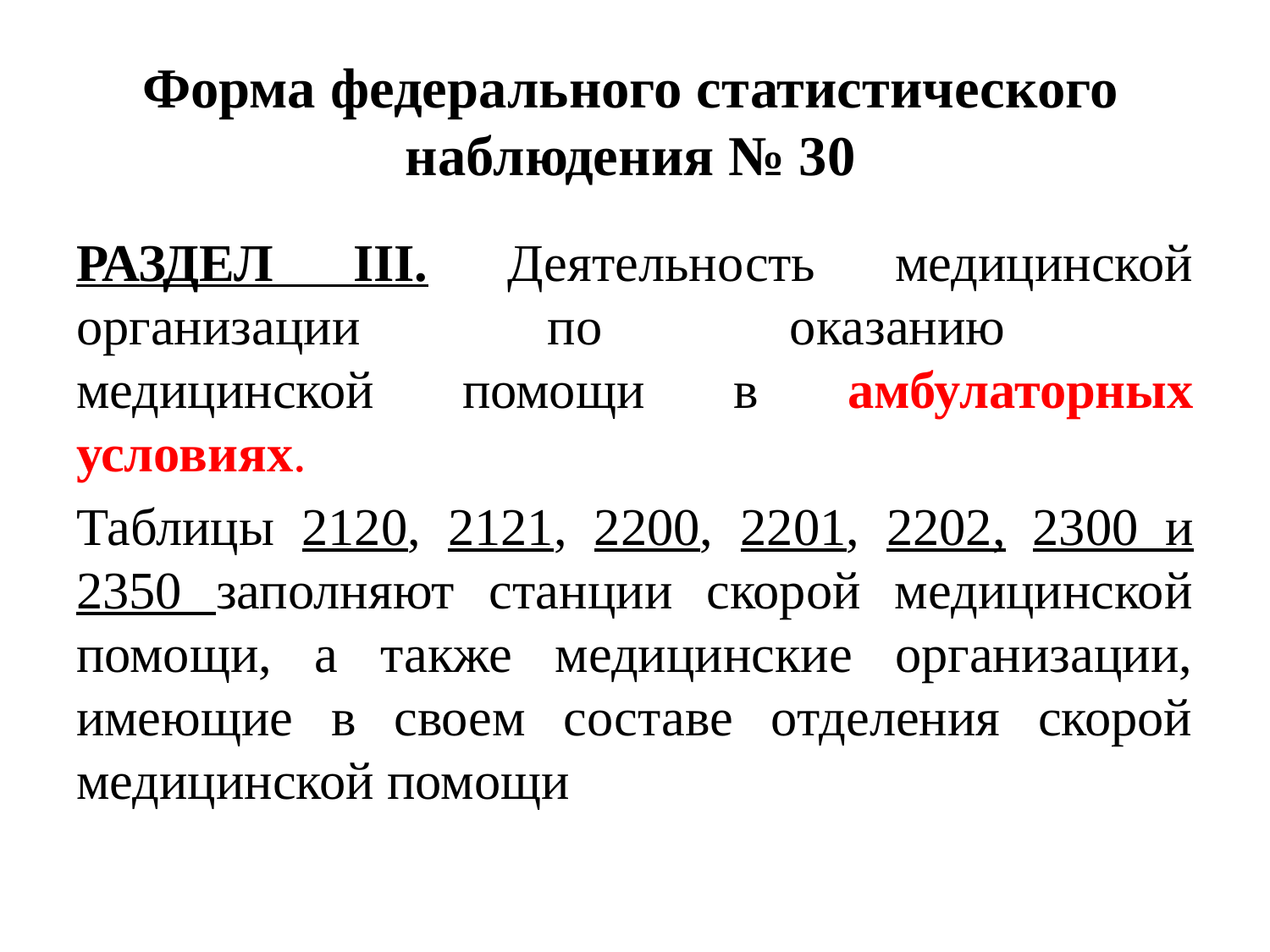

# Форма федерального статистического наблюдения № 30
РАЗДЕЛ III. Деятельность медицинской организации по оказанию
медицинской помощи в амбулаторных условиях.
Таблицы 2120, 2121, 2200, 2201, 2202, 2300 и 2350 заполняют станции скорой медицинской помощи, а также медицинские организации, имеющие в своем составе отделения скорой медицинской помощи